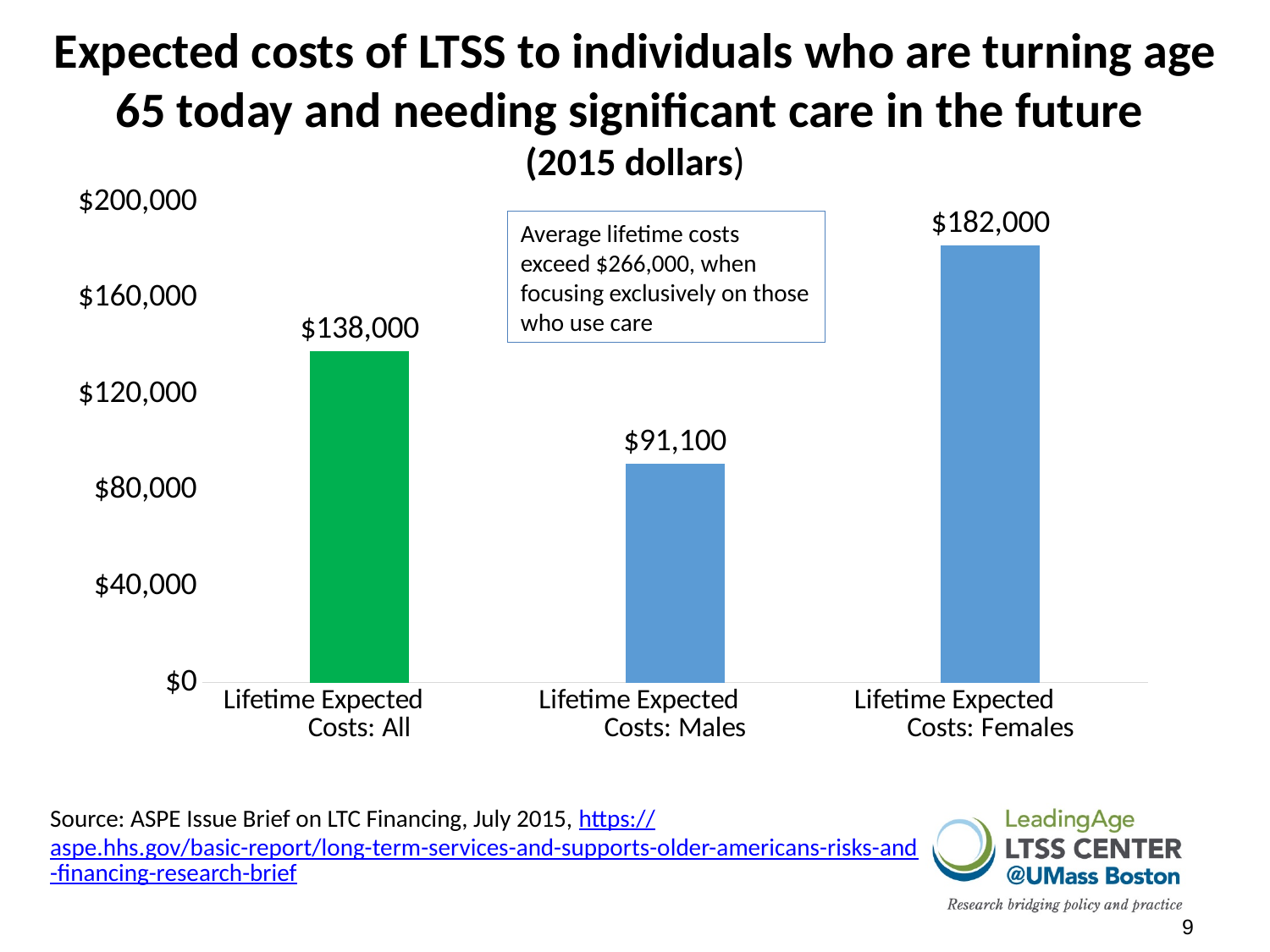

# Expected costs of LTSS to individuals who are turning age 65 today and needing significant care in the future (2015 dollars)

### Chart

| Category | Total |
|---|---|
| Lifetime Expected            Costs: All | 138000.0 |
| Lifetime Expected            Costs: Males | 91100.0 |
| Lifetime Expected            Costs: Females | 182000.0 |
Average lifetime costs exceed $266,000, when focusing exclusively on those who use care
Source: ASPE Issue Brief on LTC Financing, July 2015, https://aspe.hhs.gov/basic-report/long-term-services-and-supports-older-americans-risks-and-financing-research-brief
9